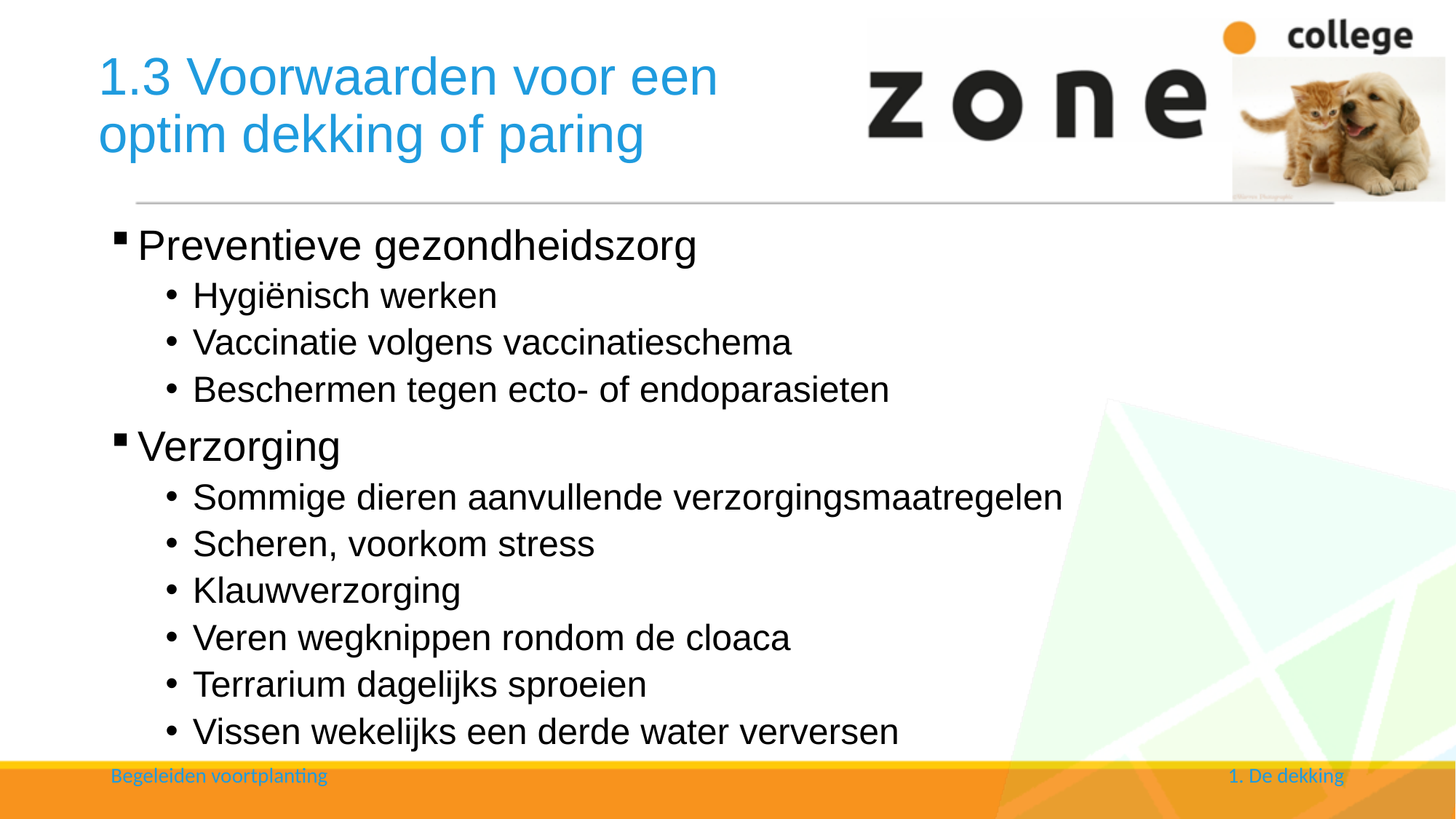

# 1.3 Voorwaarden voor een optim dekking of paring
Preventieve gezondheidszorg
Hygiënisch werken
Vaccinatie volgens vaccinatieschema
Beschermen tegen ecto- of endoparasieten
Verzorging
Sommige dieren aanvullende verzorgingsmaatregelen
Scheren, voorkom stress
Klauwverzorging
Veren wegknippen rondom de cloaca
Terrarium dagelijks sproeien
Vissen wekelijks een derde water verversen

Begeleiden voortplanting
1. De dekking